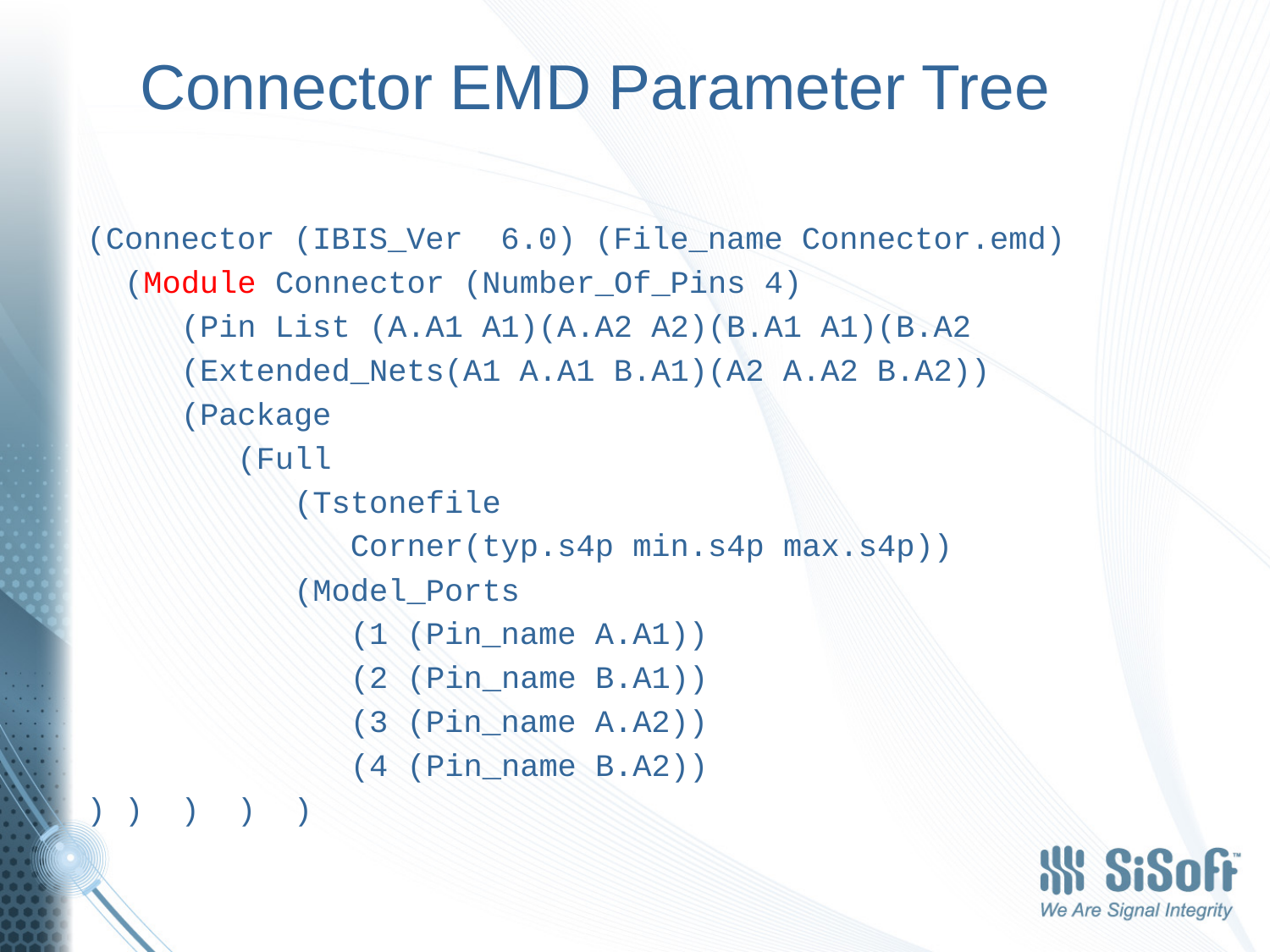

# Connector EMD Parameter Tree
(Connector (IBIS_Ver  6.0) (File_name Connector.emd)
  (Module Connector (Number_Of_Pins 4)
     (Pin List (A.A1 A1)(A.A2 A2)(B.A1 A1)(B.A2
     (Extended_Nets(A1 A.A1 B.A1)(A2 A.A2 B.A2))
     (Package
        (Full
           (Tstonefile
              Corner(typ.s4p min.s4p max.s4p))
           (Model_Ports
              (1 (Pin_name A.A1))
              (2 (Pin_name B.A1))
              (3 (Pin_name A.A2))
              (4 (Pin_name B.A2))
) )  )  )  )